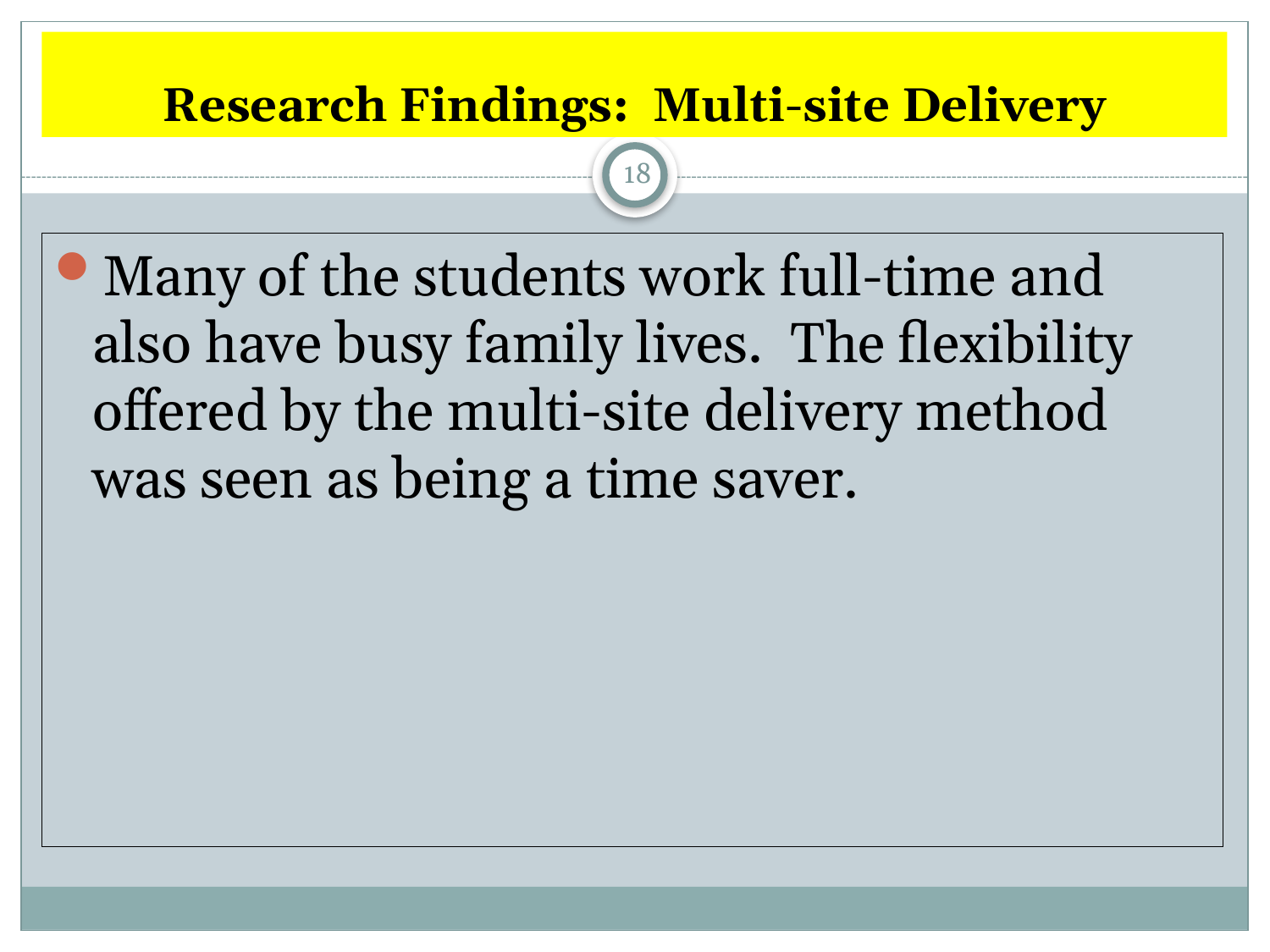

# Research Findings:  Multi-site Delivery
18
Many of the students work full-time and also have busy family lives.  The flexibility offered by the multi-site delivery method was seen as being a time saver.